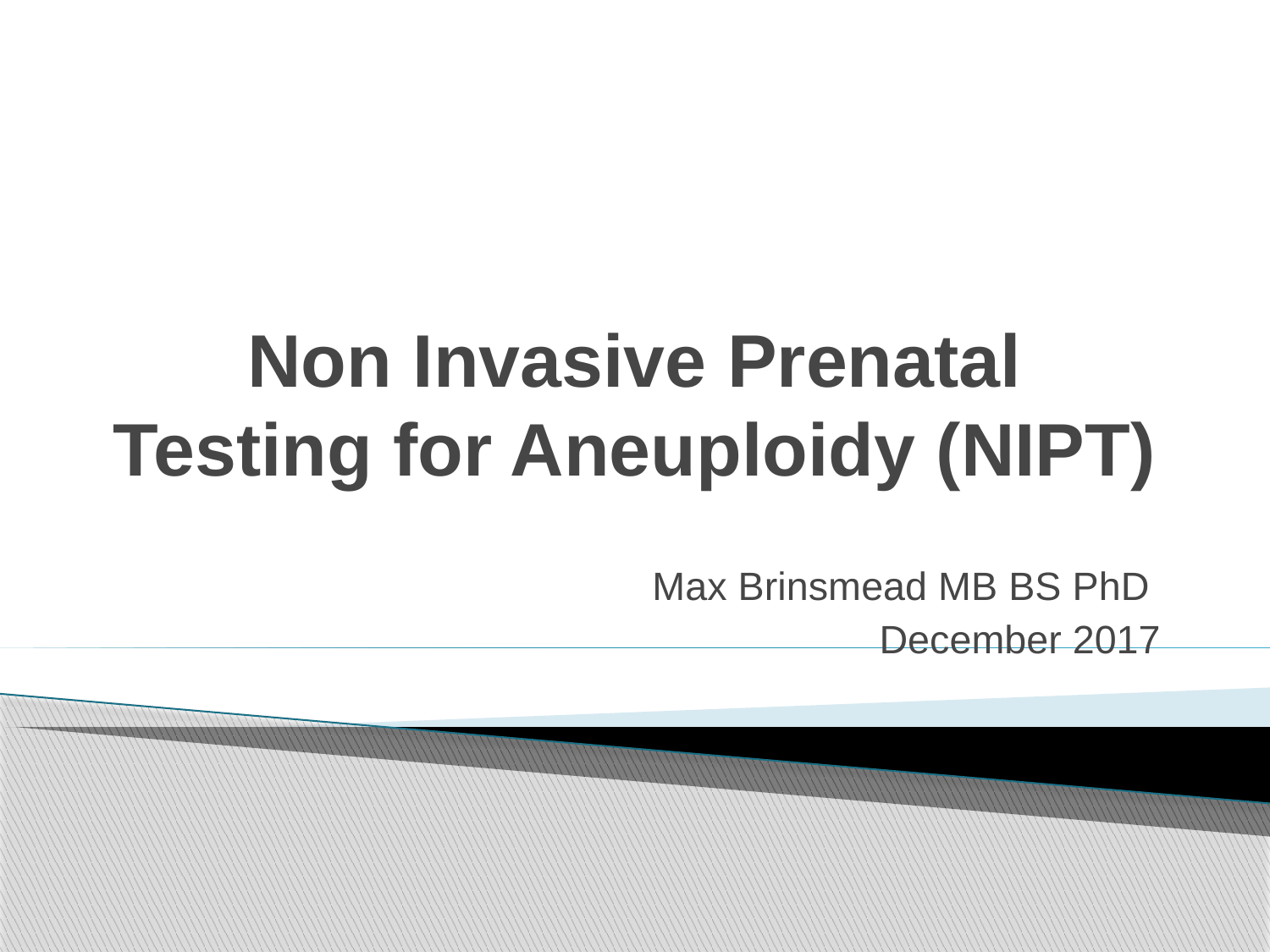

# Non Invasive Prenatal Testing for Aneuploidy (NIPT)

Max Brinsmead MB BS PhD
December 2017